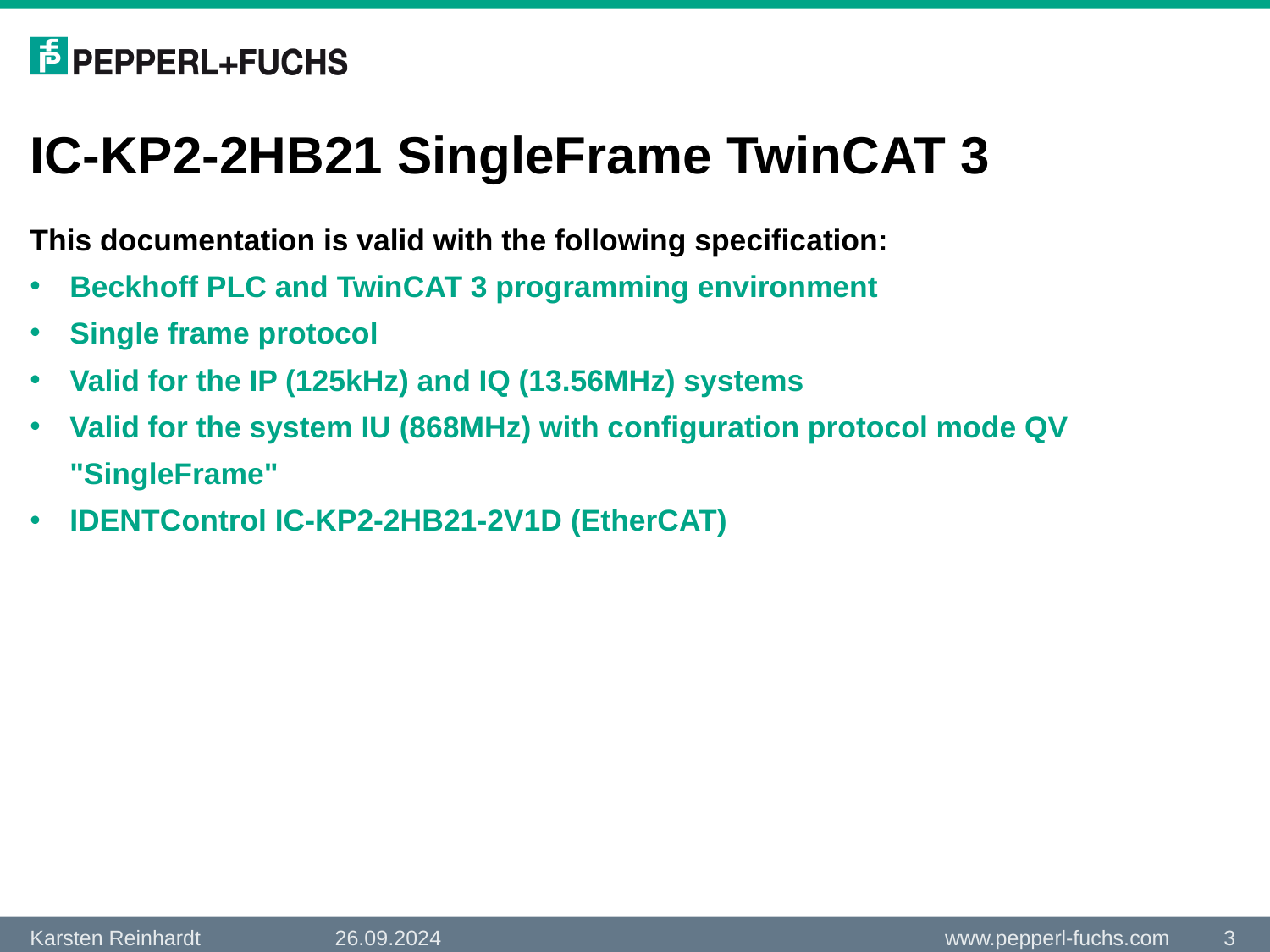

# IC-KP2-2HB21 SingleFrame TwinCAT 3
This documentation is valid with the following specification:
Beckhoff PLC and TwinCAT 3 programming environment
Single frame protocol
Valid for the IP (125kHz) and IQ (13.56MHz) systems
Valid for the system IU (868MHz) with configuration protocol mode QV "SingleFrame"
IDENTControl IC-KP2-2HB21-2V1D (EtherCAT)
26.09.2024
3
Karsten Reinhardt